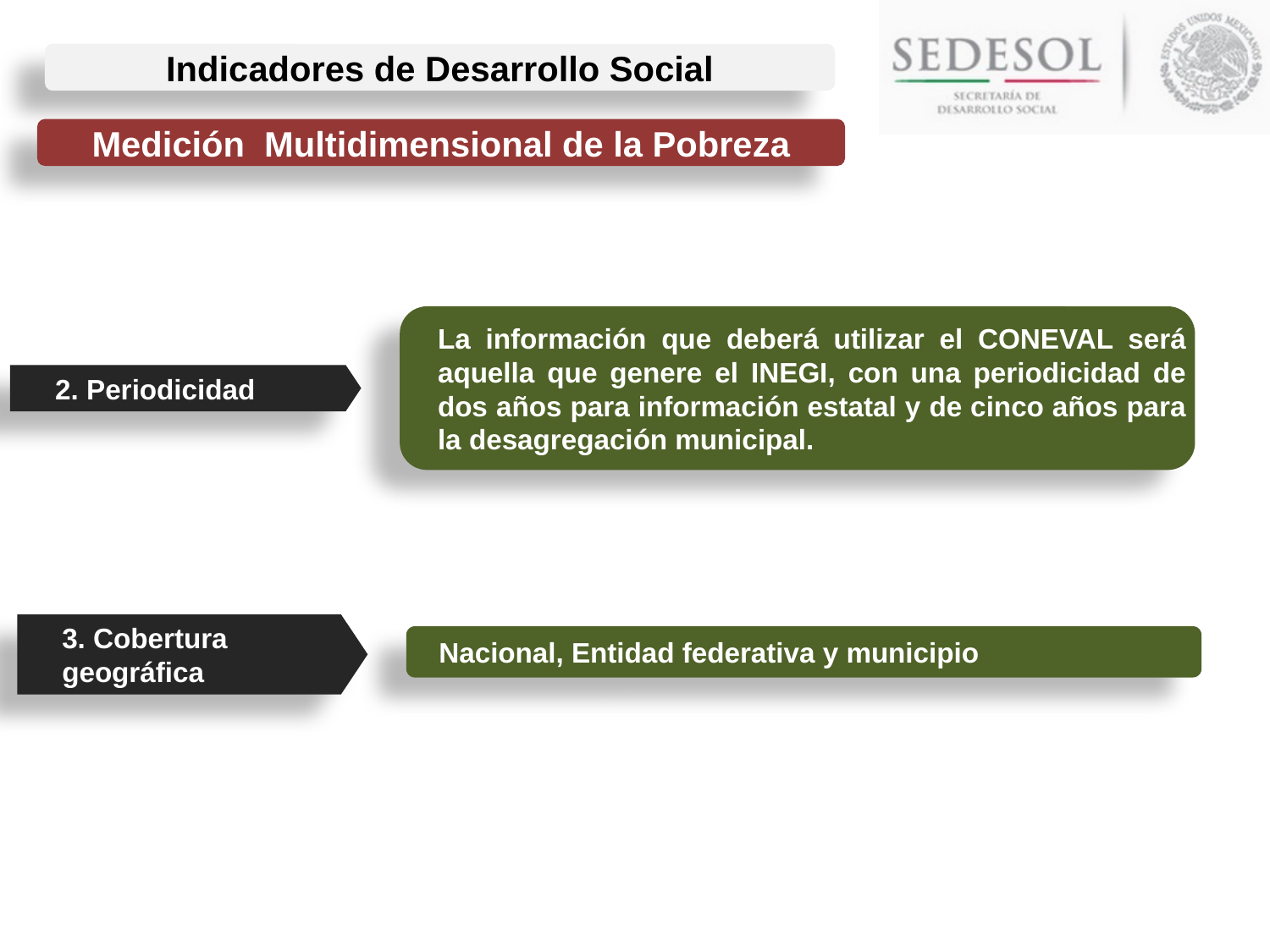

Medición  Multidimensional de la Pobreza
La información que deberá utilizar el CONEVAL será aquella que genere el INEGI, con una periodicidad de dos años para información estatal y de cinco años para la desagregación municipal.
2. Periodicidad
3. Cobertura geográfica
Nacional, Entidad federativa y municipio